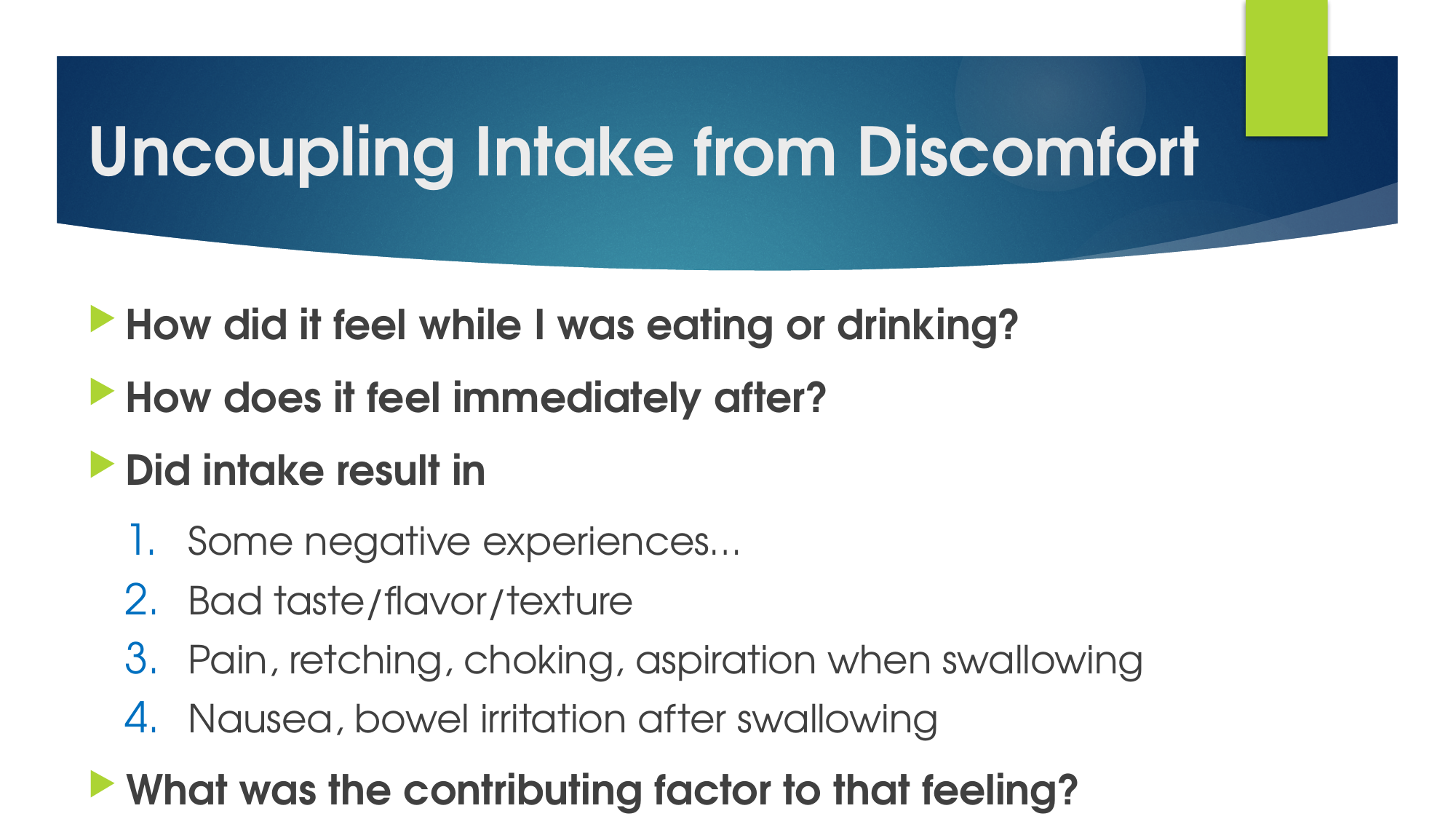

# Uncoupling Intake from Discomfort
How did it feel while I was eating or drinking?
How does it feel immediately after?
Did intake result in
Some negative experiences…
Bad taste/flavor/texture
Pain, retching, choking, aspiration when swallowing
Nausea, bowel irritation after swallowing
What was the contributing factor to that feeling?